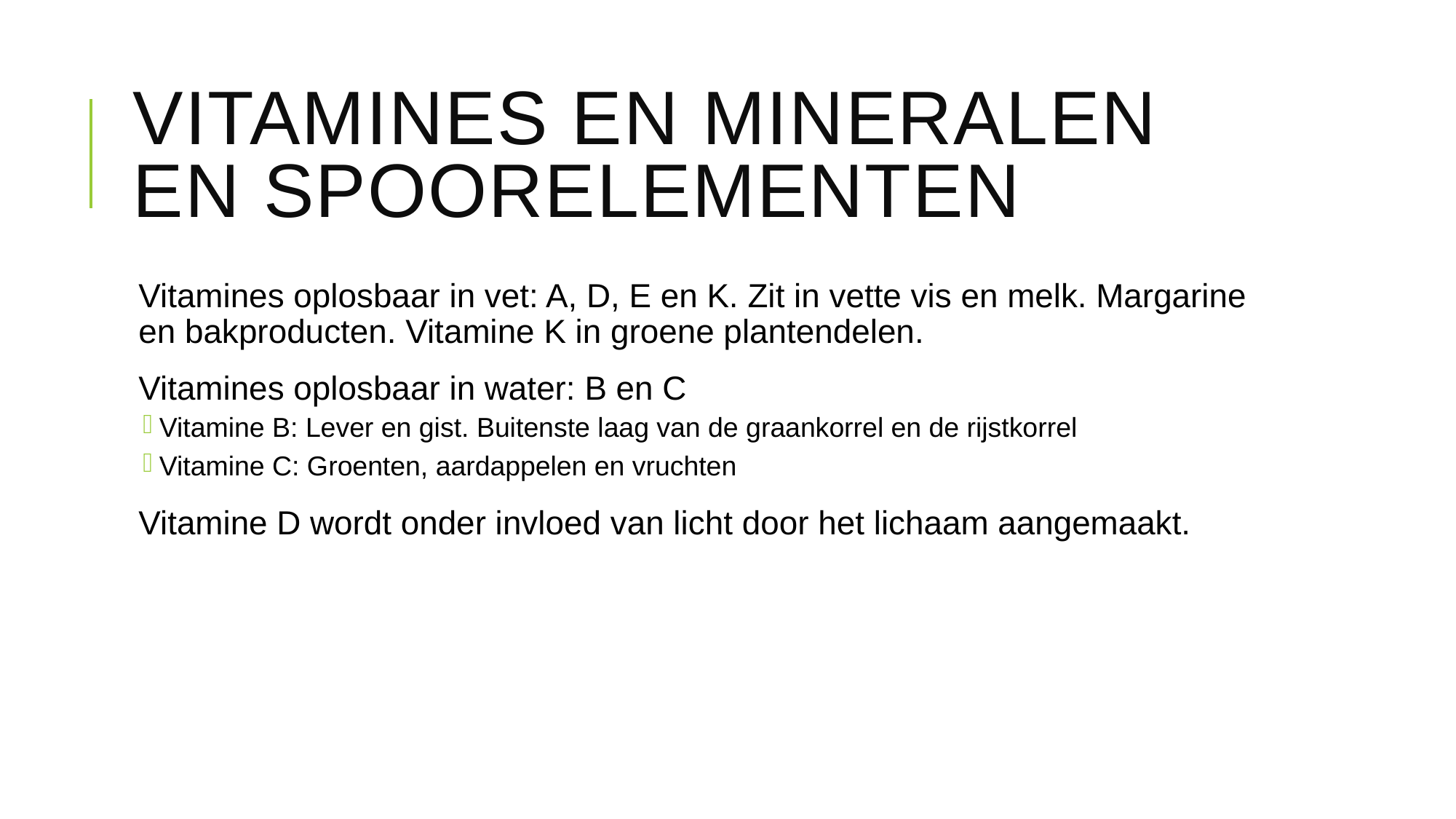

# Vitamines en mineralen en spoorelementen
Vitamines oplosbaar in vet: A, D, E en K. Zit in vette vis en melk. Margarine en bakproducten. Vitamine K in groene plantendelen.
Vitamines oplosbaar in water: B en C
Vitamine B: Lever en gist. Buitenste laag van de graankorrel en de rijstkorrel
Vitamine C: Groenten, aardappelen en vruchten
Vitamine D wordt onder invloed van licht door het lichaam aangemaakt.